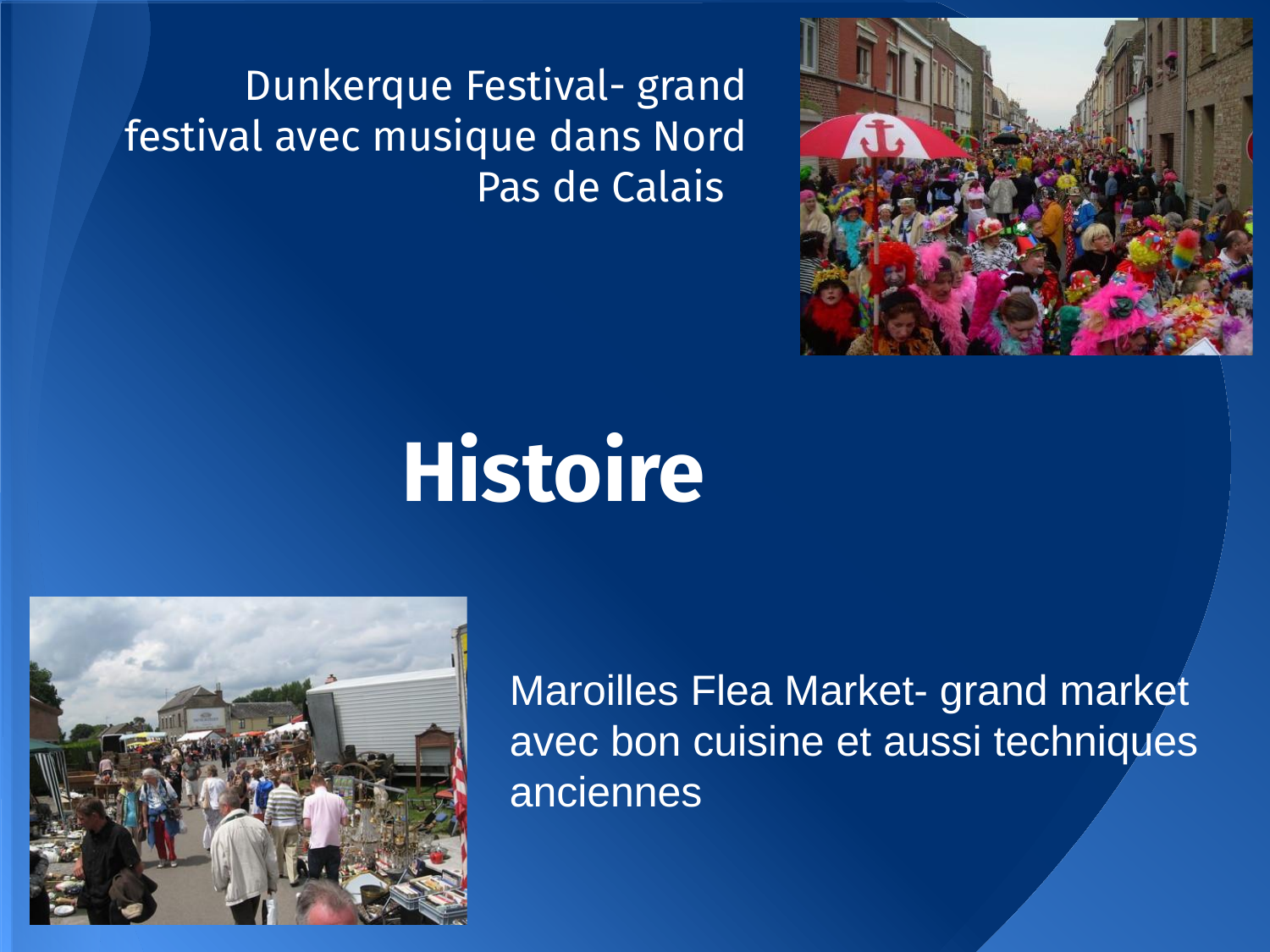

Dunkerque Festival- grand festival avec musique dans Nord Pas de Calais
# Histoire

Maroilles Flea Market- grand market avec bon cuisine et aussi techniques anciennes